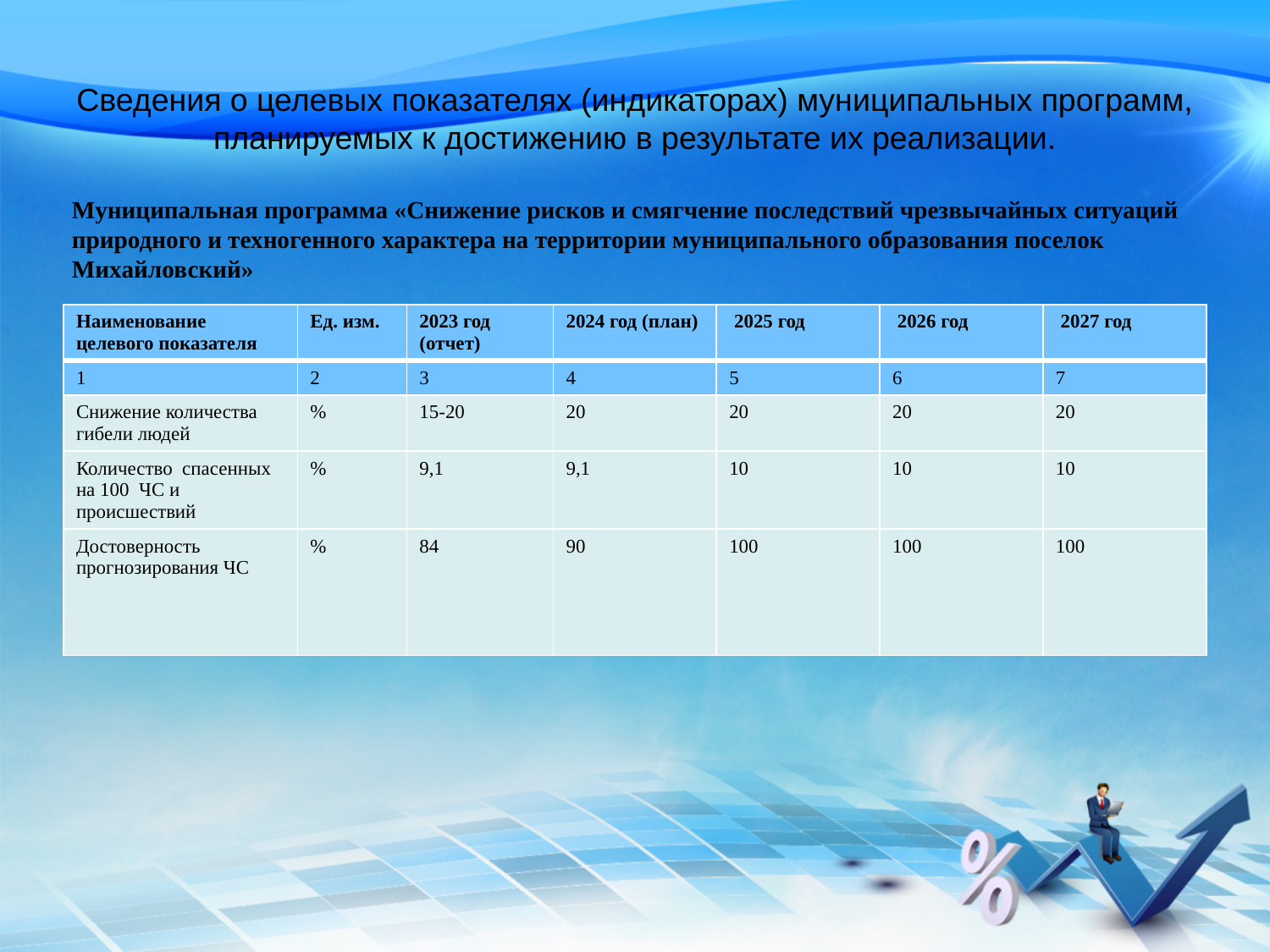

# Сведения о целевых показателях (индикаторах) муниципальных программ, планируемых к достижению в результате их реализации.

Муниципальная программа «Снижение рисков и смягчение последствий чрезвычайных ситуаций природного и техногенного характера на территории муниципального образования поселок Михайловский»
| Наименование целевого показателя | Ед. изм. | 2023 год (отчет) | 2024 год (план) | 2025 год | 2026 год | 2027 год |
| --- | --- | --- | --- | --- | --- | --- |
| 1 | 2 | 3 | 4 | 5 | 6 | 7 |
| Снижение количества гибели людей | % | 15-20 | 20 | 20 | 20 | 20 |
| Количество спасенных на 100 ЧС и происшествий | % | 9,1 | 9,1 | 10 | 10 | 10 |
| Достоверность прогнозирования ЧС | % | 84 | 90 | 100 | 100 | 100 |